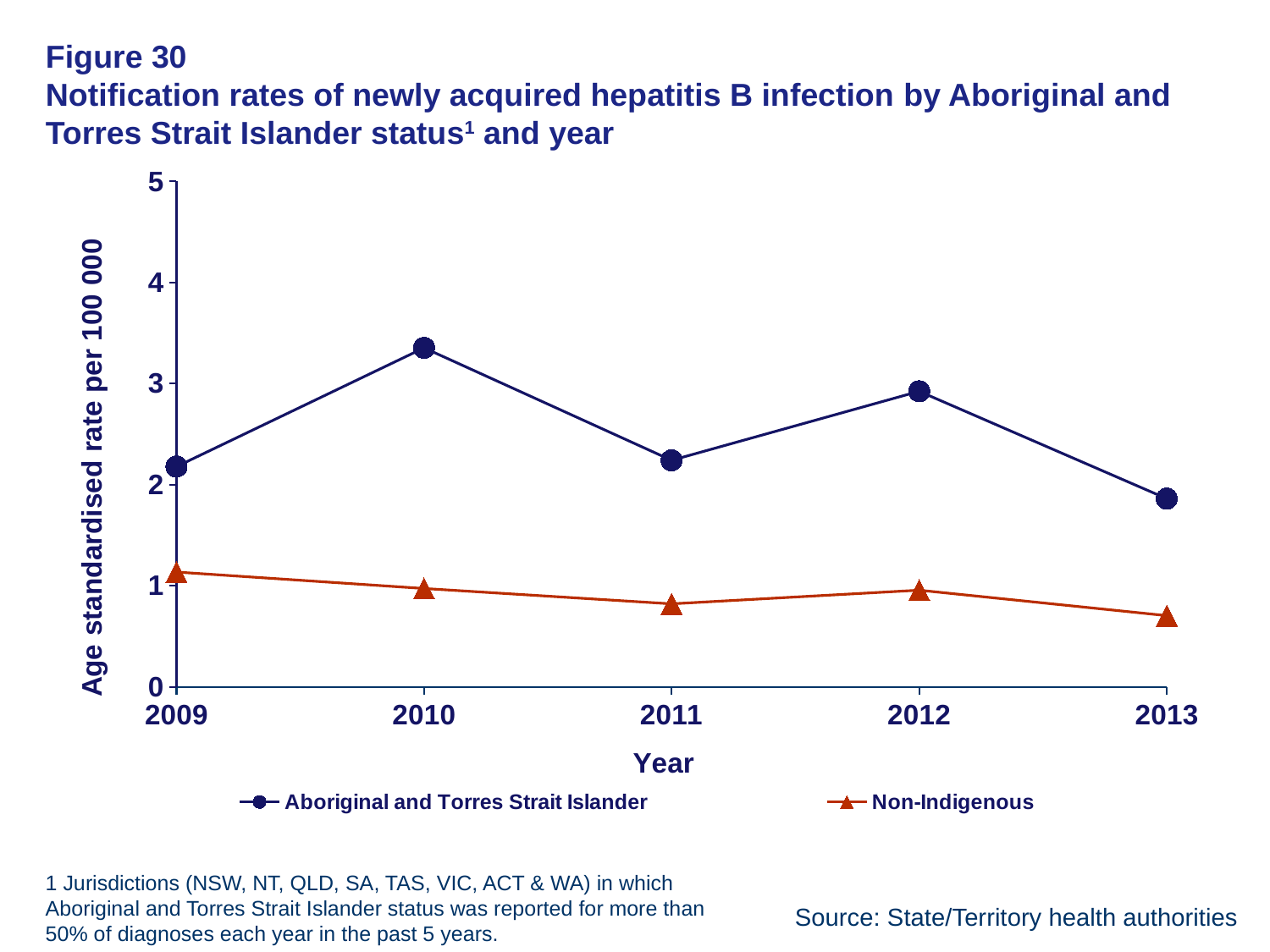

# Figure 30 Notification rates of newly acquired hepatitis B infection by Aboriginal and Torres Strait Islander status1 and year

### Chart

| Category | Aboriginal and Torres Strait Islander | Non-Indigenous |
|---|---|---|
| 2009.0 | 2.17905954902806 | 1.135591637066053 |
| 2010.0 | 3.352881649373923 | 0.973211283280609 |
| 2011.0 | 2.24122448552692 | 0.821501936298525 |
| 2012.0 | 2.923624189205059 | 0.956370217762581 |
| 2013.0 | 1.861634760972481 | 0.704815891450002 |
1 Jurisdictions (NSW, NT, QLD, SA, TAS, VIC, ACT & WA) in which Aboriginal and Torres Strait Islander status was reported for more than 50% of diagnoses each year in the past 5 years.
Source: State/Territory health authorities